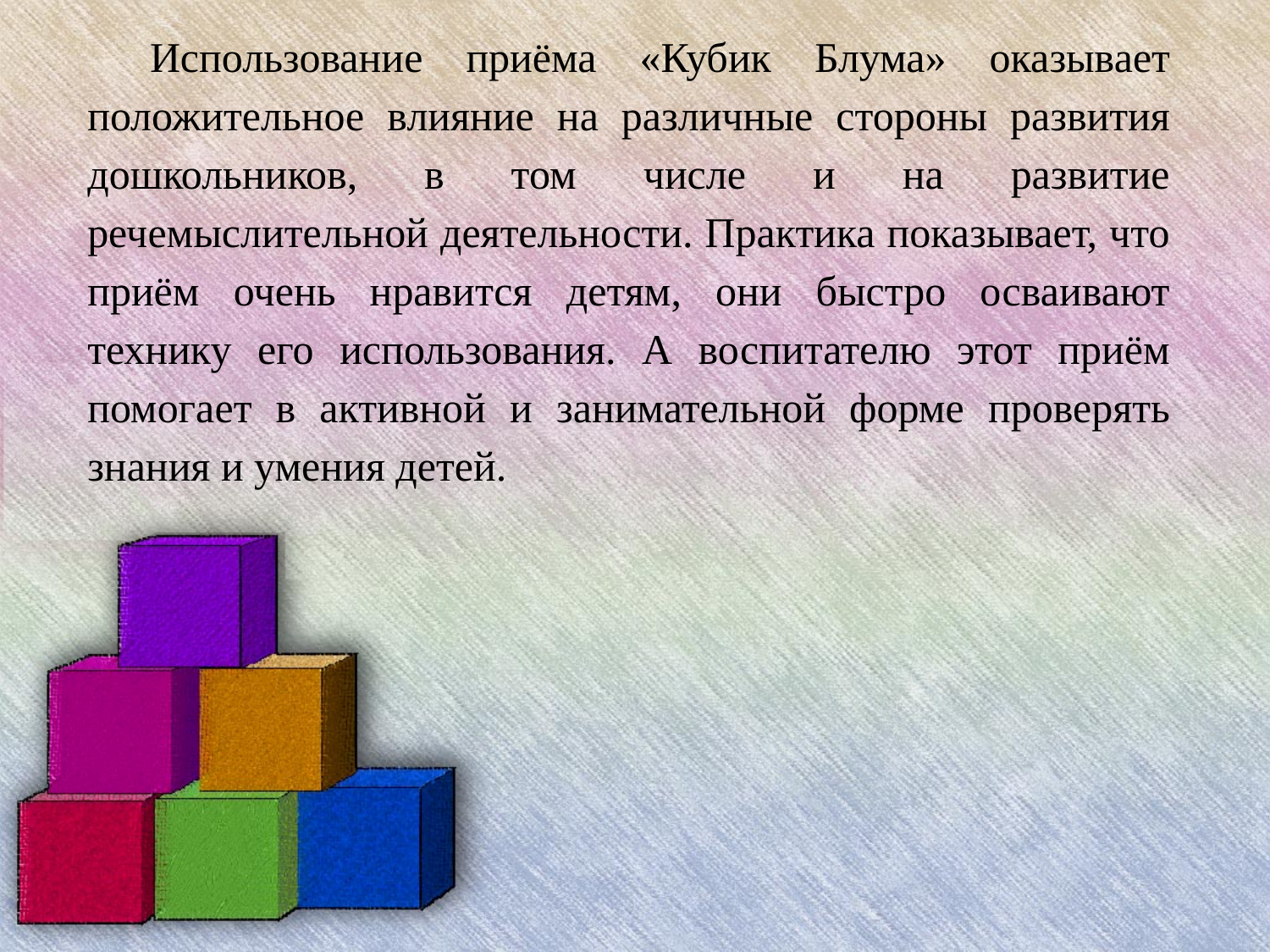

Использование приёма «Кубик Блума» оказывает положительное влияние на различные стороны развития дошкольников, в том числе и на развитие речемыслительной деятельности. Практика показывает, что приём очень нравится детям, они быстро осваивают технику его использования. А воспитателю этот приём помогает в активной и занимательной форме проверять знания и умения детей.